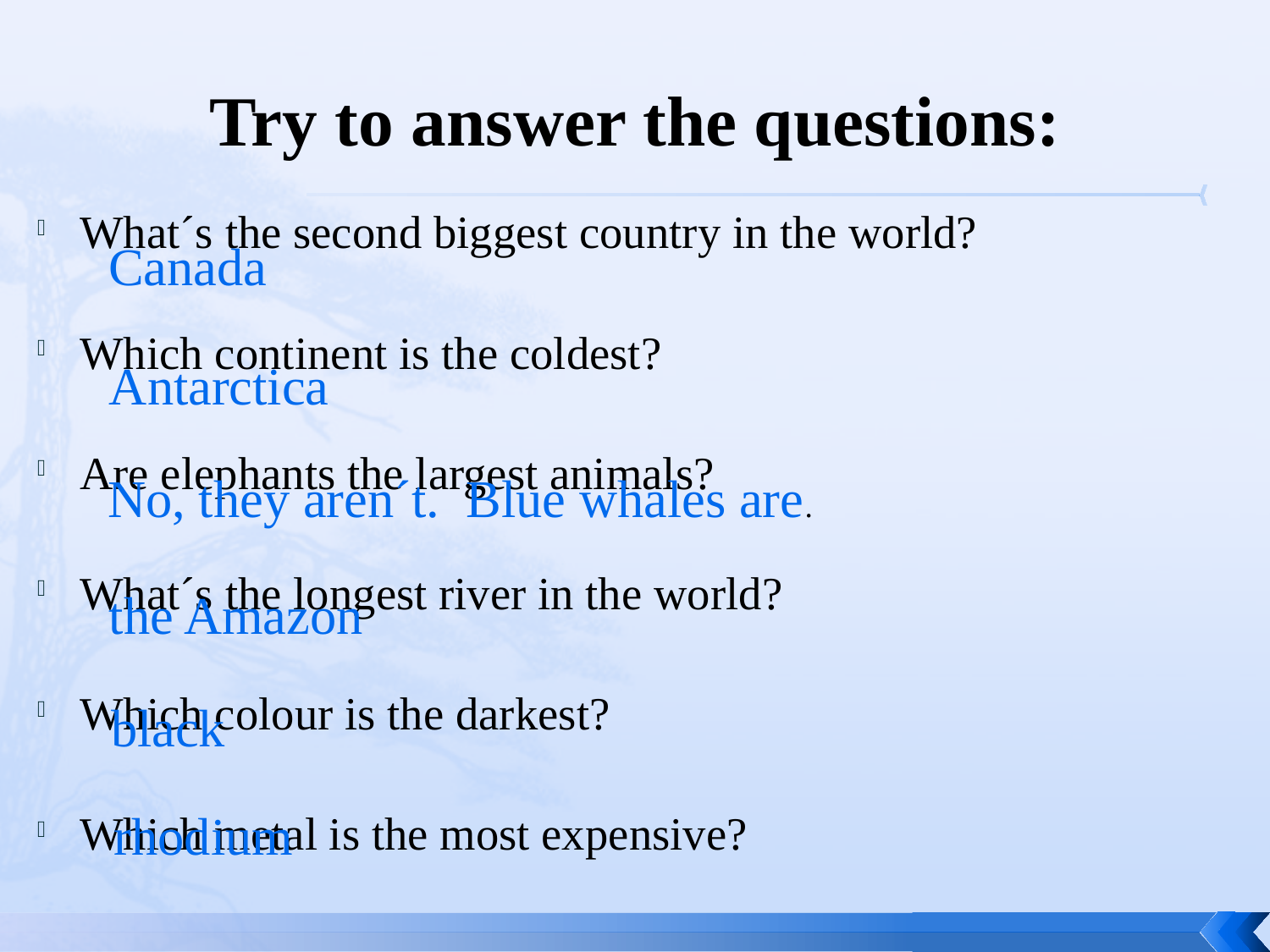

# Try to answer the questions:
What´s the second biggest country in the world?
Which continent is the coldest?
Are elephants the largest animals?
What´s the longest river in the world?
Which colour is the darkest?
Which metal is the most expensive?
Canada
Antarctica
No, they aren´t.  Blue whales are.
the Amazon
black
rhodium